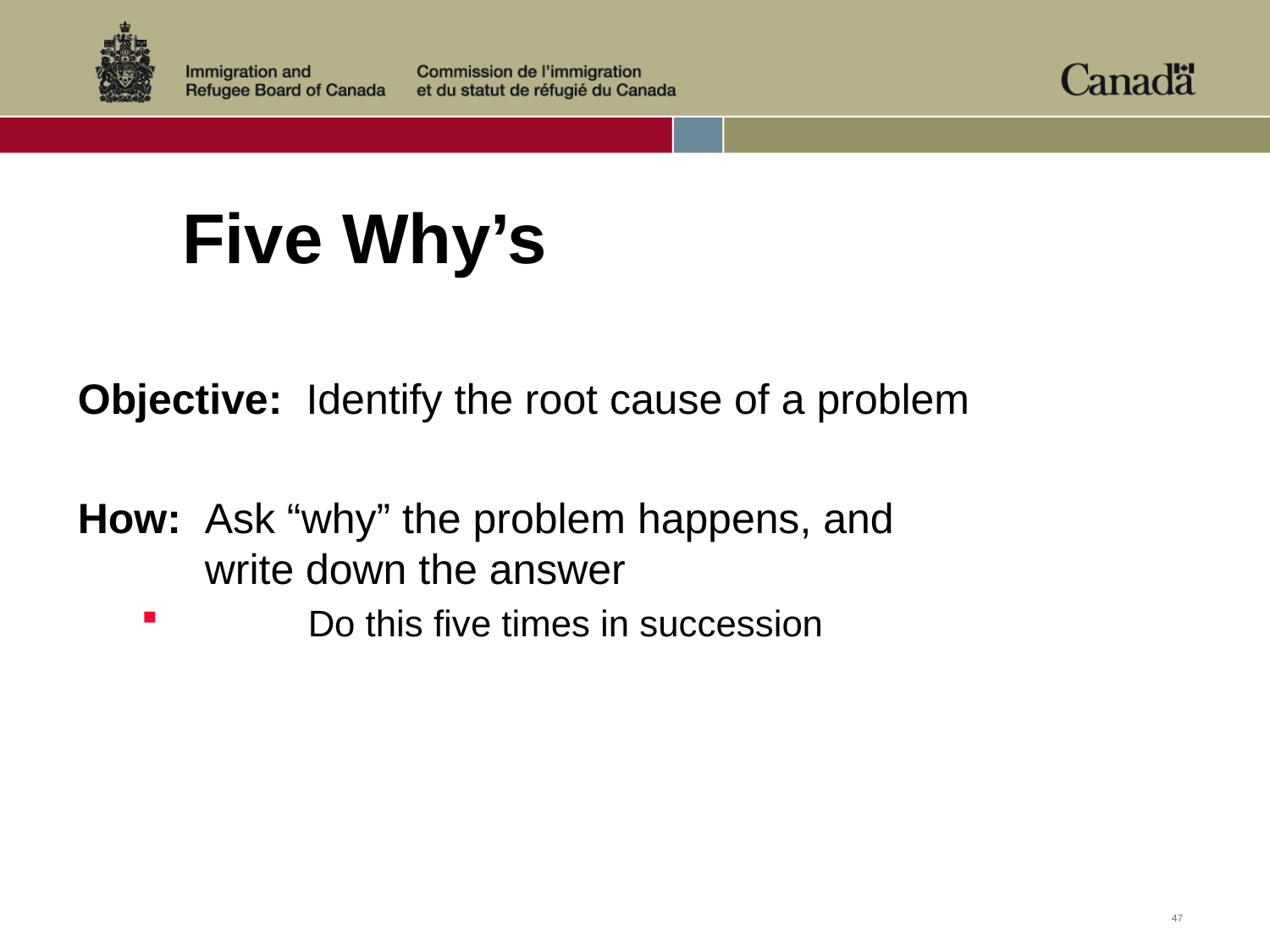

# Five Why’s
Objective:  Identify the root cause of a problem

How:	Ask “why” the problem happens, and 			write down the answer
	Do this five times in succession
47